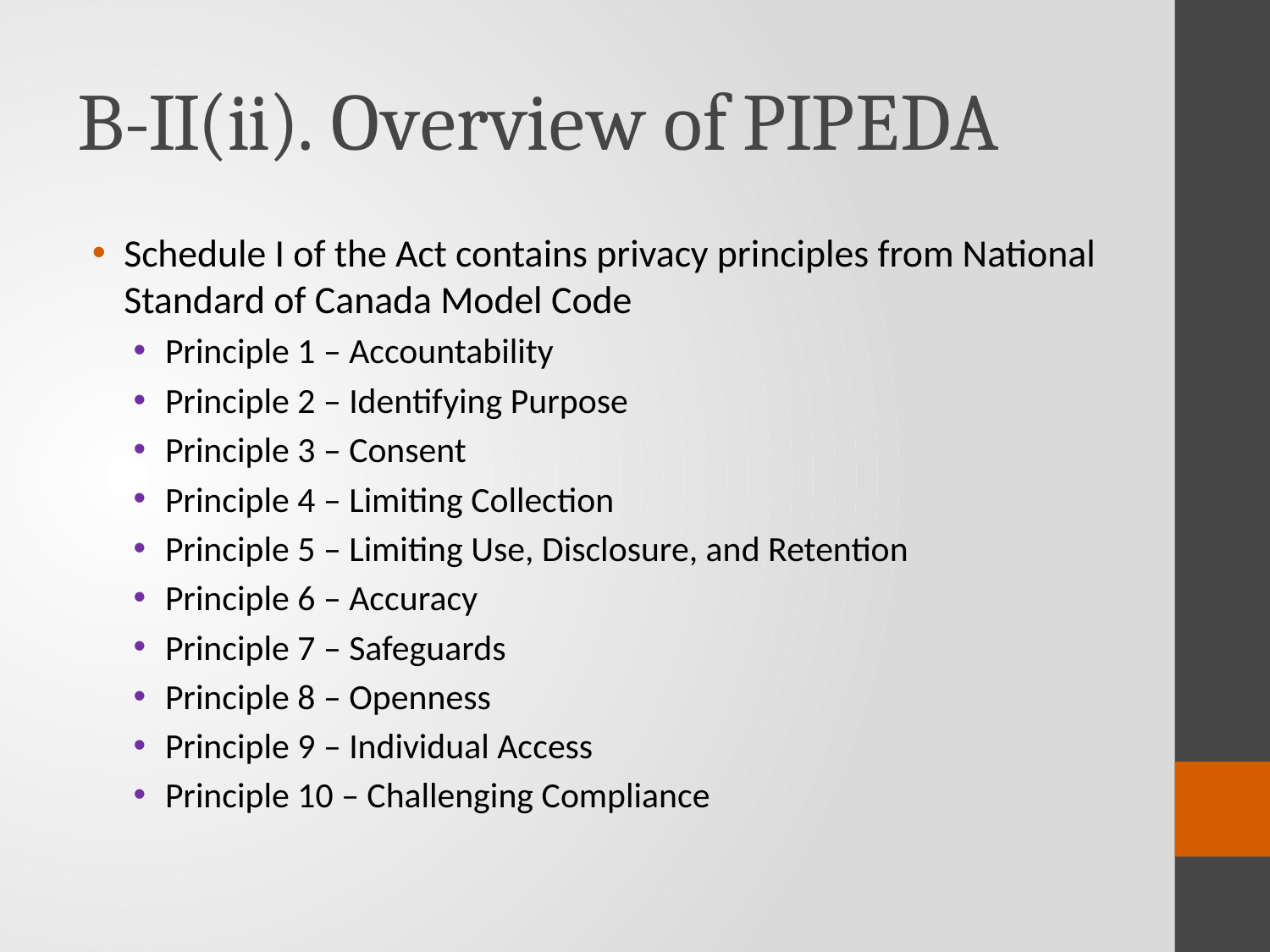

# B-II(ii). Overview of PIPEDA
Schedule I of the Act contains privacy principles from National Standard of Canada Model Code
Principle 1 – Accountability
Principle 2 – Identifying Purpose
Principle 3 – Consent
Principle 4 – Limiting Collection
Principle 5 – Limiting Use, Disclosure, and Retention
Principle 6 – Accuracy
Principle 7 – Safeguards
Principle 8 – Openness
Principle 9 – Individual Access
Principle 10 – Challenging Compliance